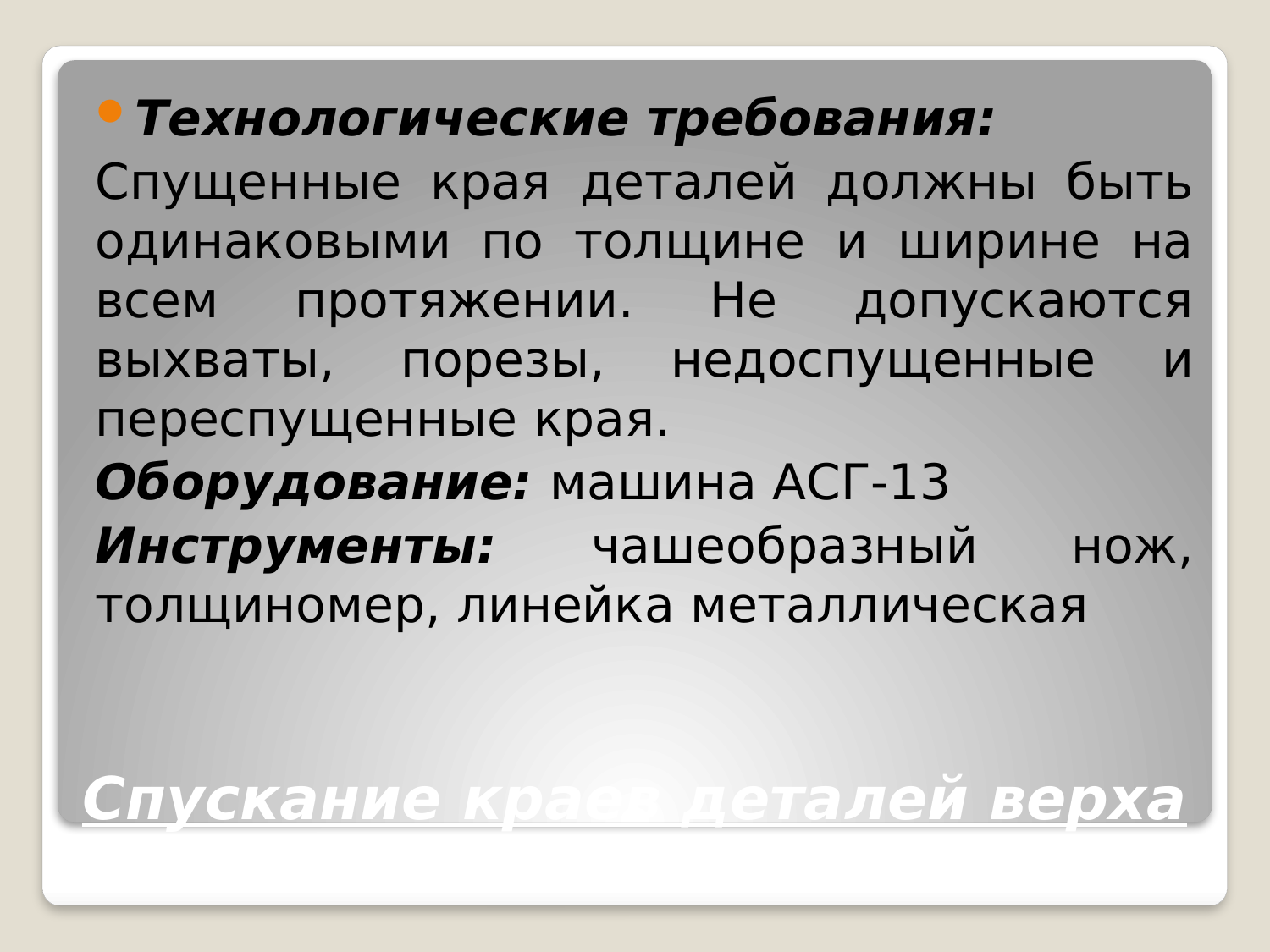

Технологические требования:
Спущенные края деталей должны быть одинаковыми по толщине и ширине на всем протяжении. Не допускаются выхваты, порезы, недоспущенные и переспущенные края.
Оборудование: машина АСГ-13
Инструменты: чашеобразный нож, толщиномер, линейка металлическая
# Спускание краев деталей верха